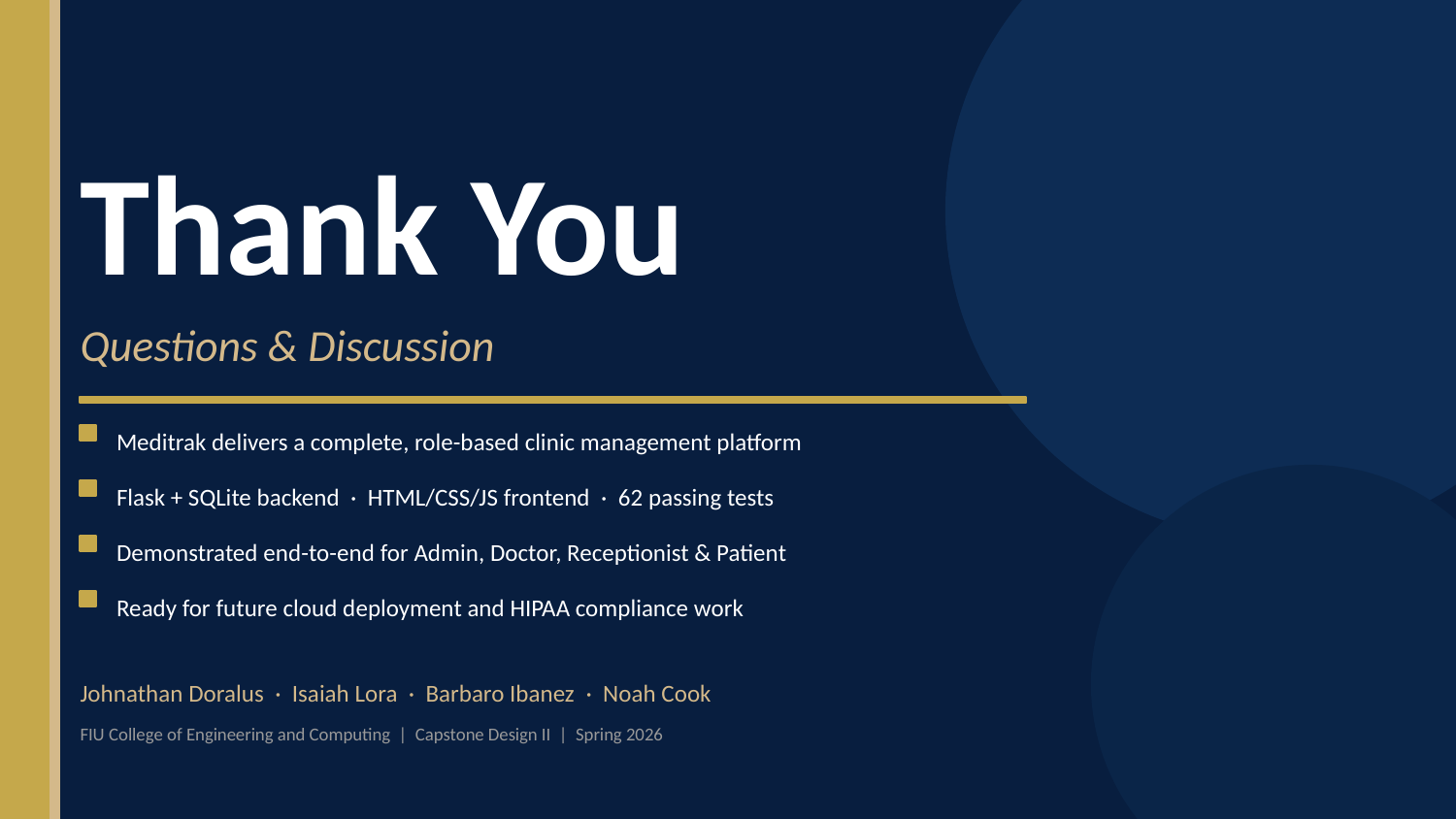

Thank You
Questions & Discussion

Meditrak delivers a complete, role-based clinic management platform

Flask + SQLite backend  ·  HTML/CSS/JS frontend  ·  62 passing tests

Demonstrated end-to-end for Admin, Doctor, Receptionist & Patient

Ready for future cloud deployment and HIPAA compliance work

Johnathan Doralus  ·  Isaiah Lora  ·  Barbaro Ibanez  ·  Noah Cook
FIU College of Engineering and Computing  |  Capstone Design II  |  Spring 2026